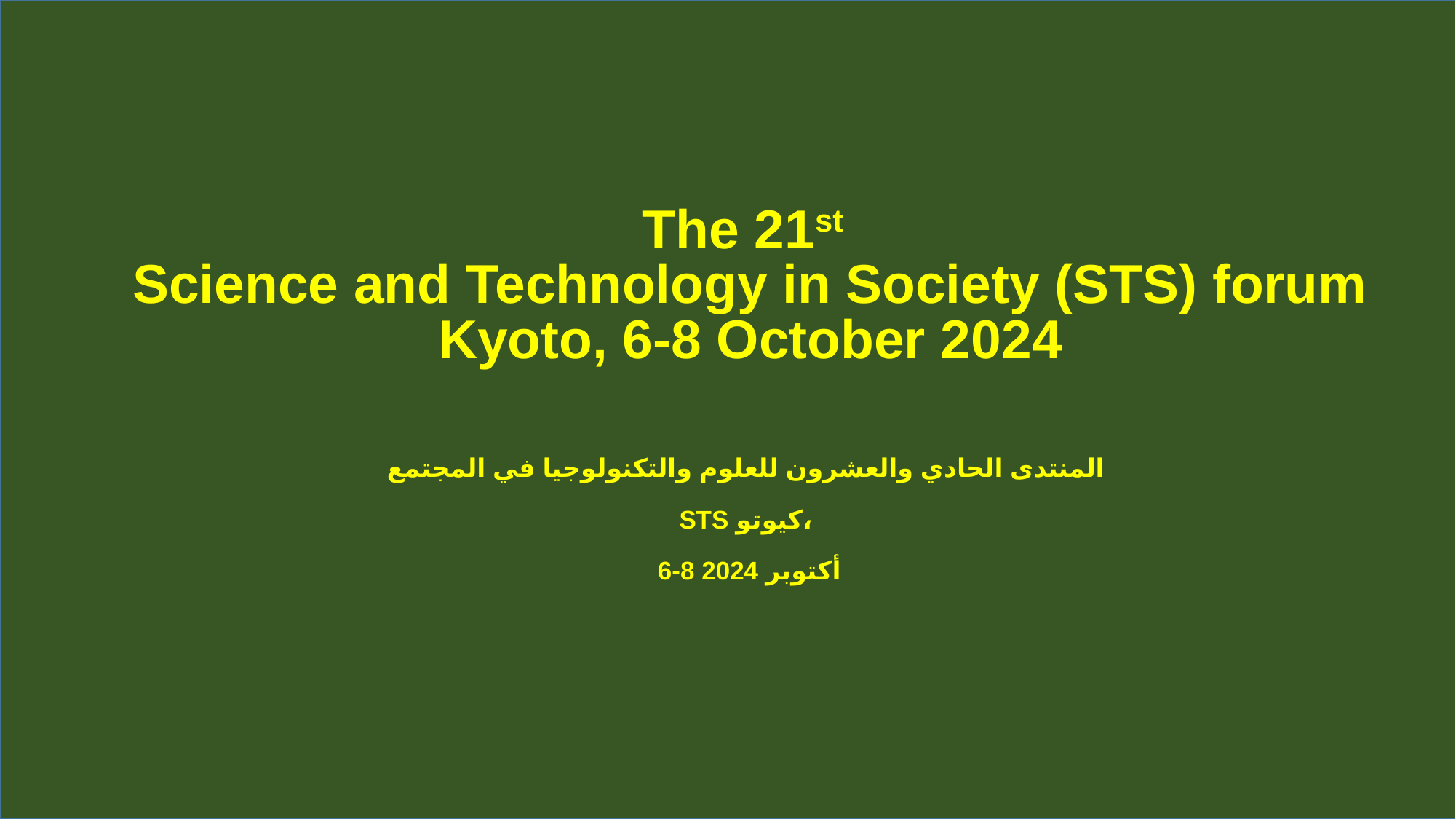

# The 21st Science and Technology in Society (STS) forum Kyoto, 6-8 October 2024

المنتدى الحادي والعشرون للعلوم والتكنولوجيا في المجتمع

STS كيوتو،

 6-8 أكتوبر 2024